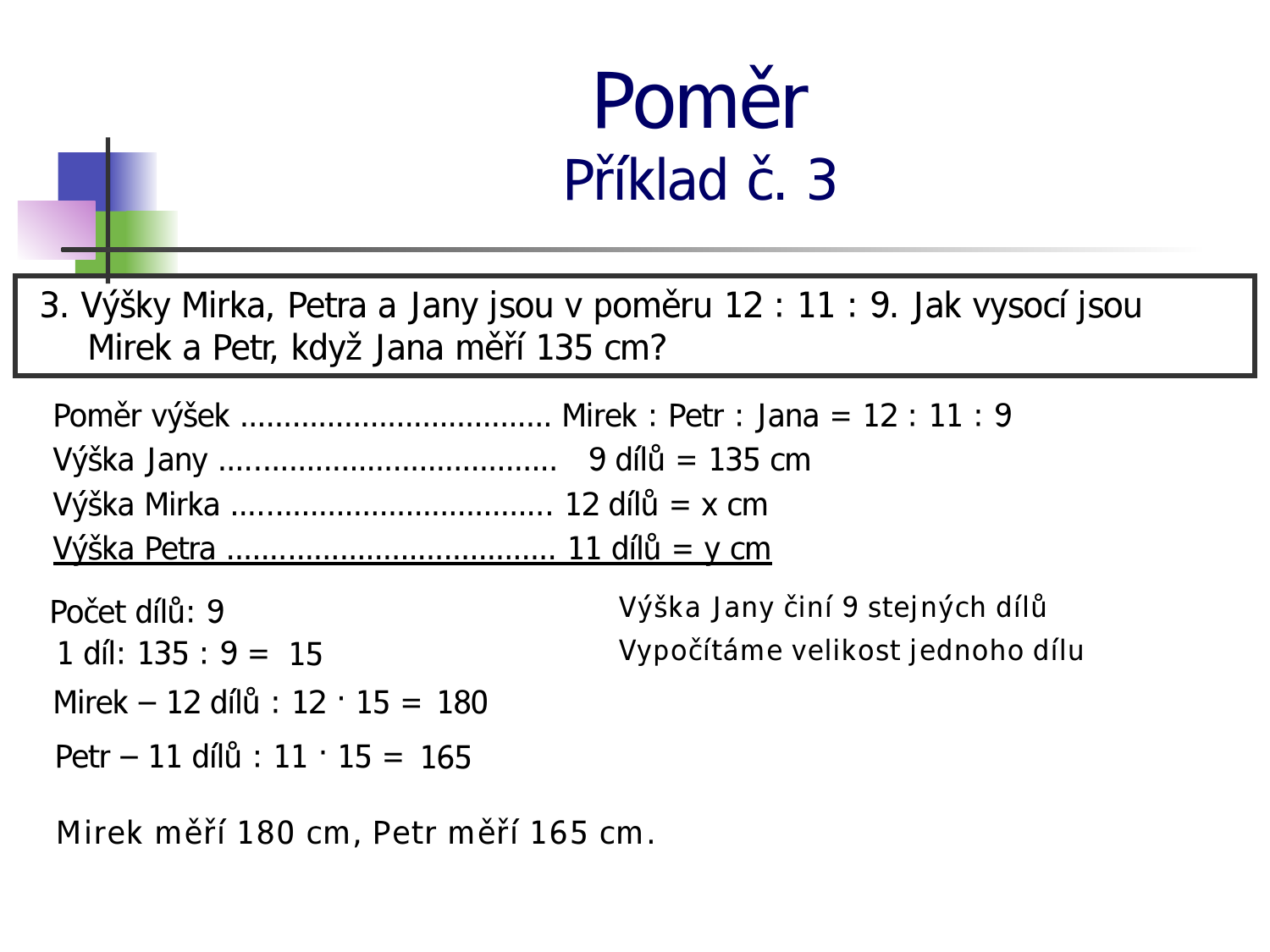

# Poměr Příklad č. 3
3. Výšky Mirka, Petra a Jany jsou v poměru 12 : 11 : 9. Jak vysocí jsou Mirek a Petr, když Jana měří 135 cm?
Poměr výšek ……………………………… Mirek : Petr : Jana = 12 : 11 : 9
Výška Jany …..…………………………….   9 dílů = 135 cm
Výška Mirka …..………………………….. 12 dílů = x cm
Výška Petra …….…………………………. 11 dílů = y cm

Výška Jany činí 9 stejných dílů
Počet dílů: 9
1 díl: 135 : 9 =
Vypočítáme velikost jednoho dílu
15
Mirek – 12 dílů : 12 · 15 =
180
Petr – 11 dílů : 11 · 15 =
165
Mirek měří 180 cm, Petr měří 165 cm.